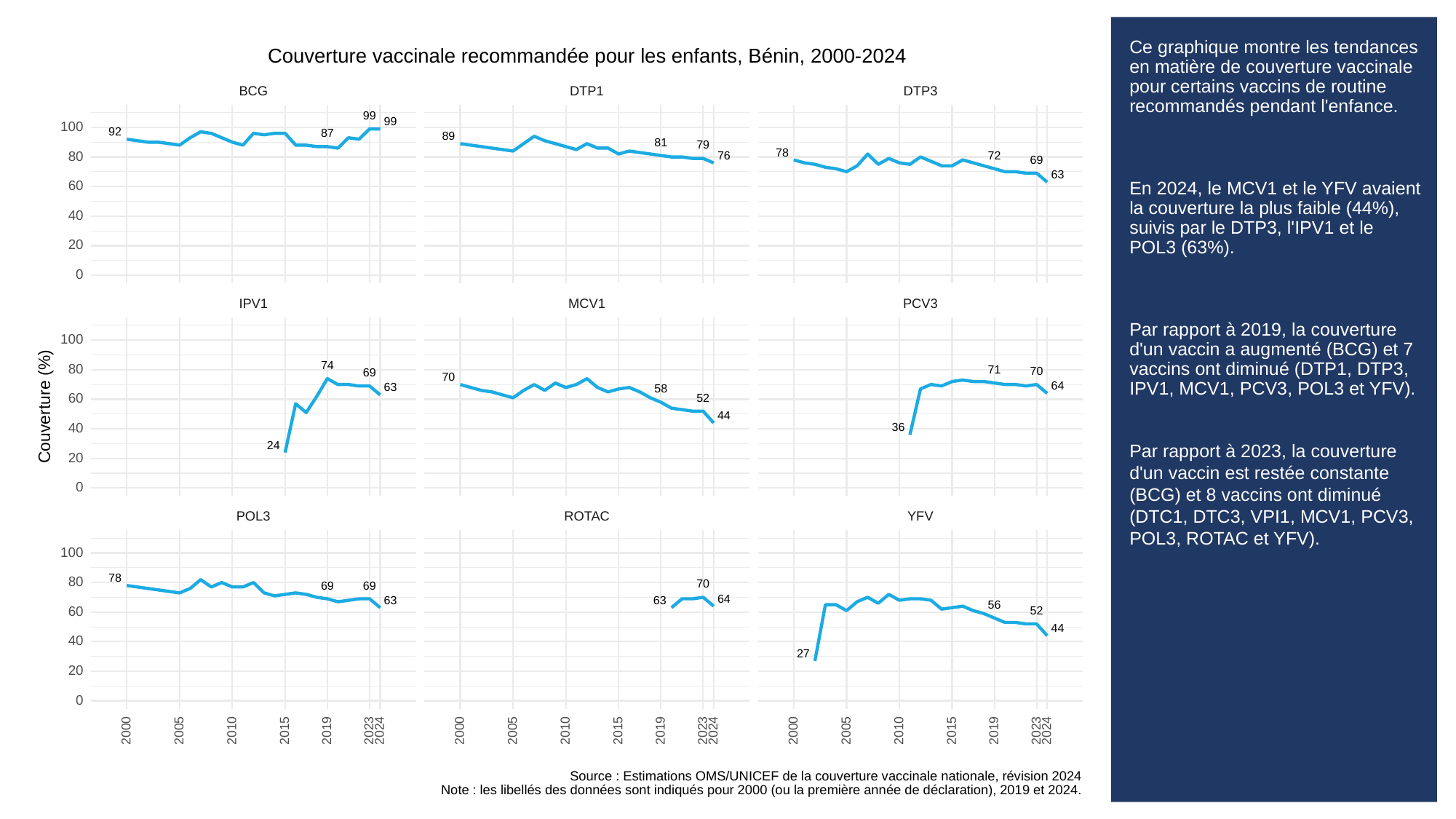

# Ce graphique montre les tendances en matière de couverture vaccinale pour certains vaccins de routine recommandés pendant l'enfance.

En 2024, le MCV1 et le YFV avaient la couverture la plus faible (44%), suivis par le DTP3, l'IPV1 et le POL3 (63%).

Par rapport à 2019, la couverture d'un vaccin a augmenté (BCG) et 7 vaccins ont diminué (DTP1, DTP3, IPV1, MCV1, PCV3, POL3 et YFV).

Par rapport à 2023, la couverture d'un vaccin est restée constante (BCG) et 8 vaccins ont diminué (DTC1, DTC3, VPI1, MCV1, PCV3, POL3, ROTAC et YFV).

Couverture vaccinale recommandée pour les enfants, Bénin, 2000-2024
BCG
DTP3
DTP1

99

99
100

92

87
89

81
79

78
76
80
72

69

63

60

40

20

0

PCV3
MCV1
IPV1

100

74
80
71
70
69

70

64
63

58
60
52
Couverture (%)

44

36
40

24

20

0

POL3
ROTAC
YFV

100

78
80

70
69
69

64
63
63

56
60
52

44

40

27

20

0

2023
2023
2023
2000
2005
2010
2015
2019
2024
2000
2005
2010
2015
2019
2024
2000
2005
2010
2015
2019
2024
Source : Estimations OMS/UNICEF de la couverture vaccinale nationale, révision 2024
Note : les libellés des données sont indiqués pour 2000 (ou la première année de déclaration), 2019 et 2024.